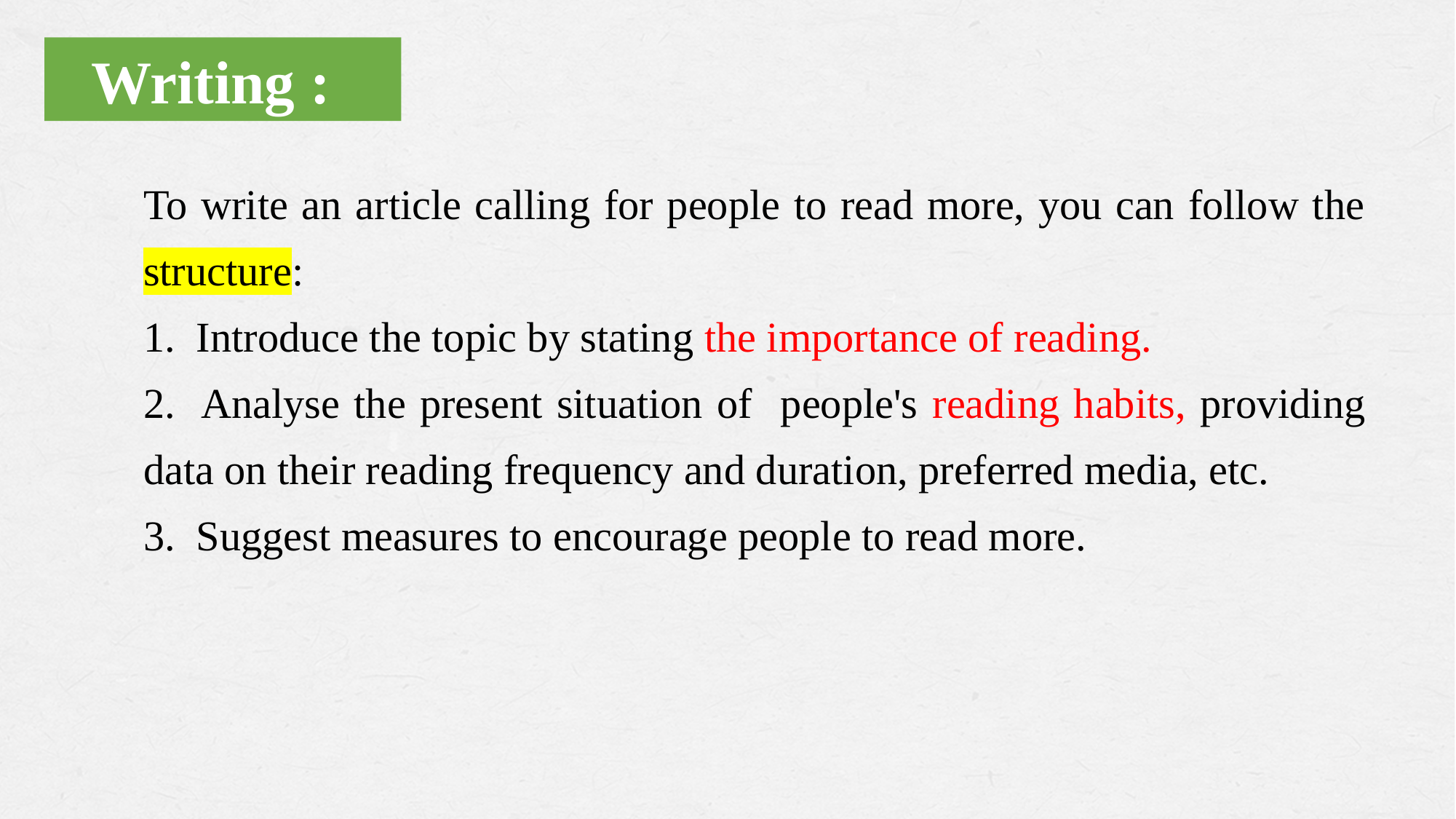

Writing :
To write an article calling for people to read more, you can follow the structure:
1.  Introduce the topic by stating the importance of reading.
2.  Analyse the present situation of  people's reading habits, providing data on their reading frequency and duration, preferred media, etc.
3.  Suggest measures to encourage people to read more.